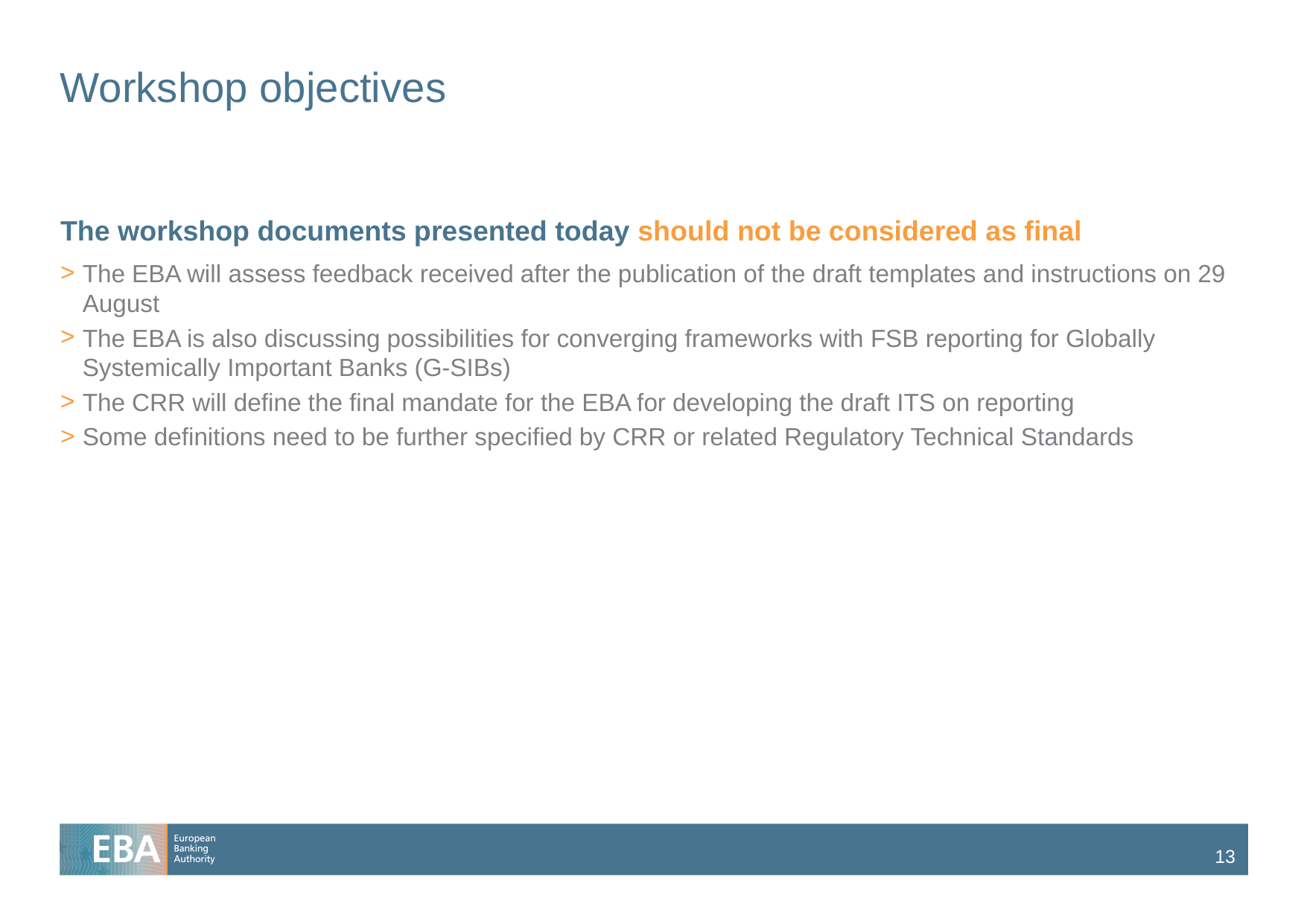

# Workshop objectives

The workshop documents presented today should not be considered as final
The EBA will assess feedback received after the publication of the draft templates and instructions on 29 August
The EBA is also discussing possibilities for converging frameworks with FSB reporting for Globally Systemically Important Banks (G-SIBs)
The CRR will define the final mandate for the EBA for developing the draft ITS on reporting
Some definitions need to be further specified by CRR or related Regulatory Technical Standards